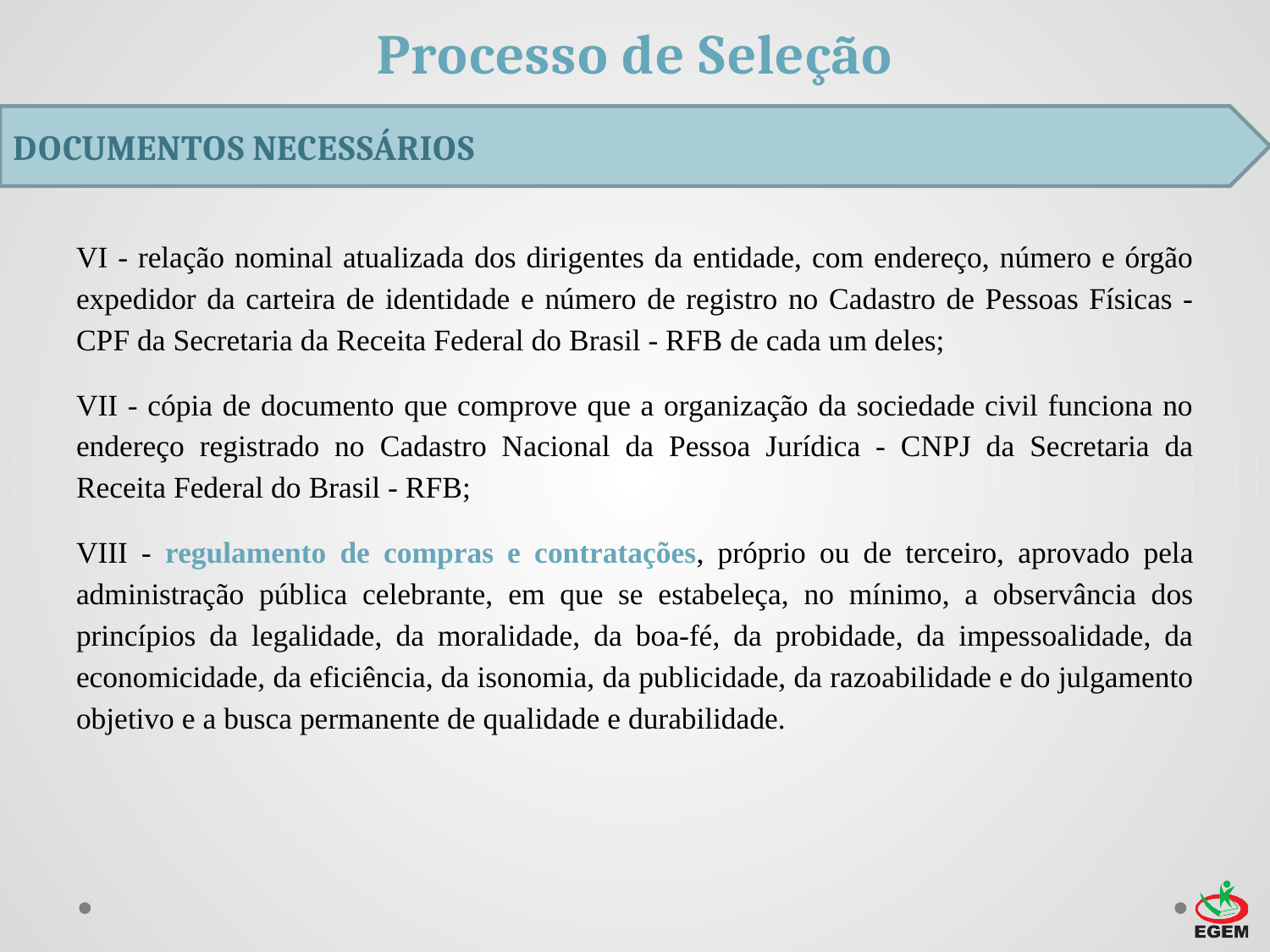

# Processo de Seleção
DOCUMENTOS NECESSÁRIOS
VI - relação nominal atualizada dos dirigentes da entidade, com endereço, número e órgão expedidor da carteira de identidade e número de registro no Cadastro de Pessoas Físicas - CPF da Secretaria da Receita Federal do Brasil - RFB de cada um deles;
VII - cópia de documento que comprove que a organização da sociedade civil funciona no endereço registrado no Cadastro Nacional da Pessoa Jurídica - CNPJ da Secretaria da Receita Federal do Brasil - RFB;
VIII - regulamento de compras e contratações, próprio ou de terceiro, aprovado pela administração pública celebrante, em que se estabeleça, no mínimo, a observância dos princípios da legalidade, da moralidade, da boa-fé, da probidade, da impessoalidade, da economicidade, da eficiência, da isonomia, da publicidade, da razoabilidade e do julgamento objetivo e a busca permanente de qualidade e durabilidade.